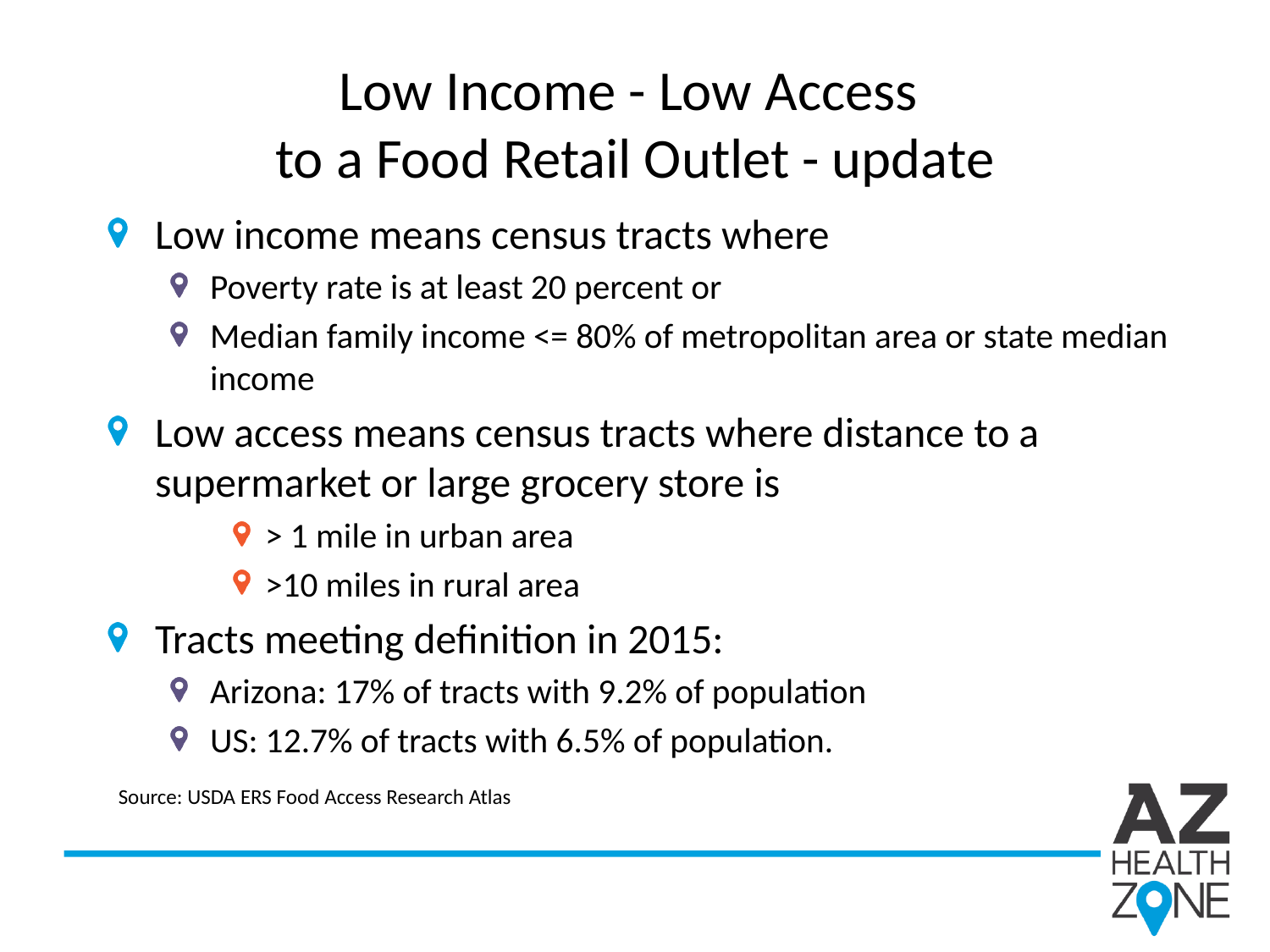

# Low Income - Low Access to a Food Retail Outlet - update
Low income means census tracts where
Poverty rate is at least 20 percent or
Median family income <= 80% of metropolitan area or state median income
Low access means census tracts where distance to a supermarket or large grocery store is
> 1 mile in urban area
>10 miles in rural area
Tracts meeting definition in 2015:
Arizona: 17% of tracts with 9.2% of population
US: 12.7% of tracts with 6.5% of population.
Source: USDA ERS Food Access Research Atlas